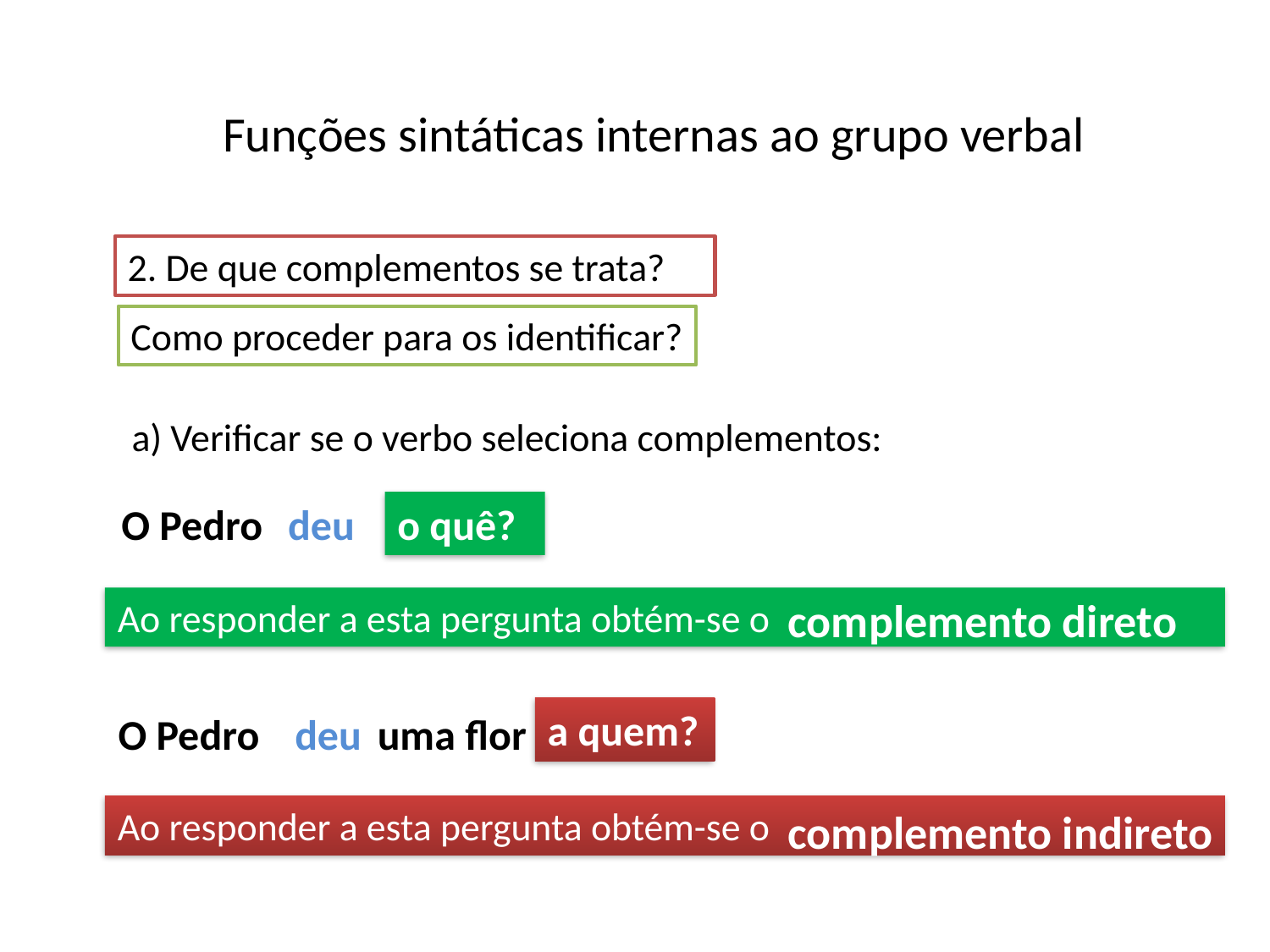

Funções sintáticas internas ao grupo verbal
2. De que complementos se trata?
Como proceder para os identificar?
a) Verificar se o verbo seleciona complementos:
O Pedro
deu
o quê?
complemento direto
Ao responder a esta pergunta obtém-se o
a quem?
O Pedro
deu
uma flor
Ao responder a esta pergunta obtém-se o
complemento indireto